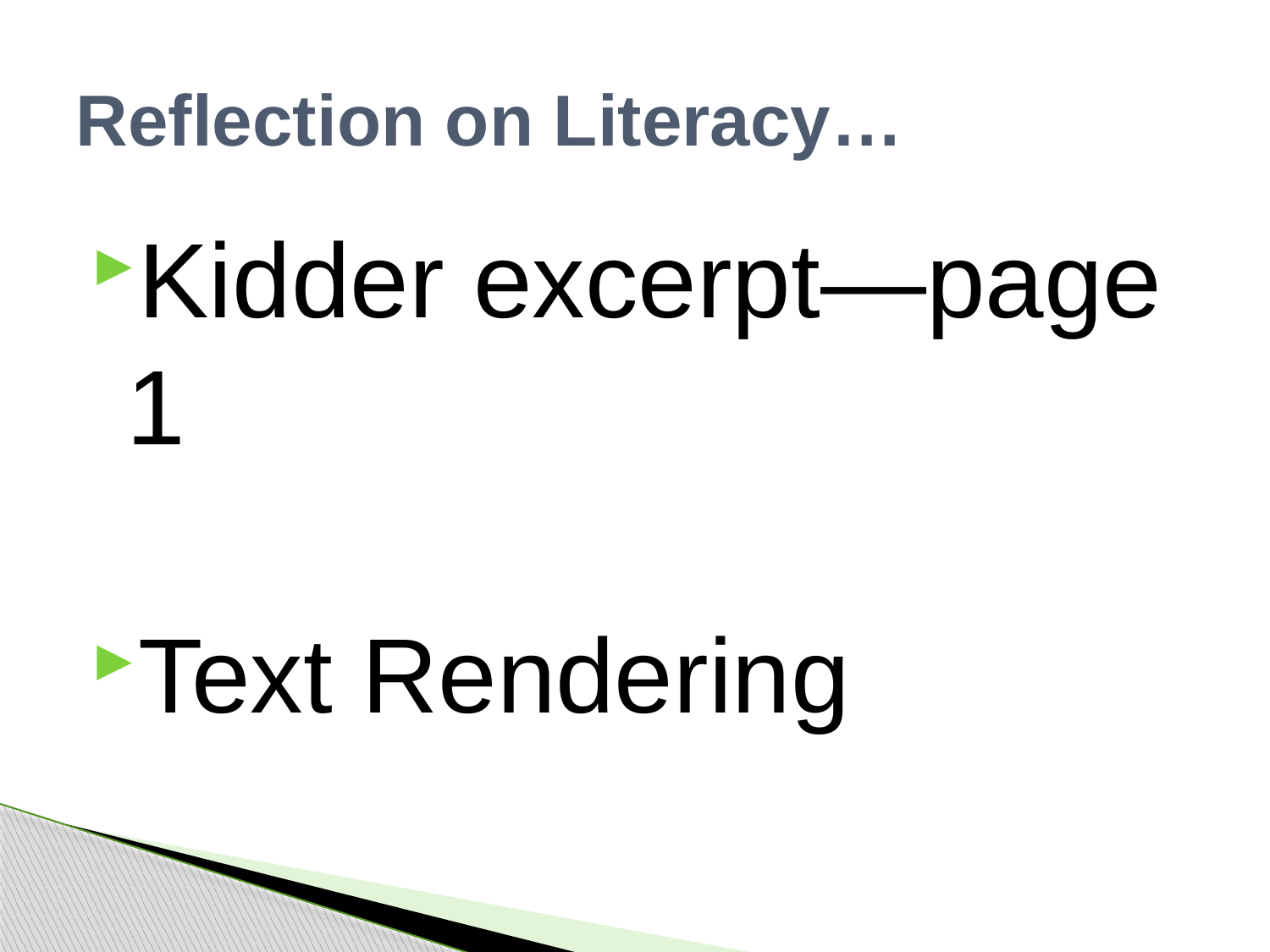

# Reflection on Literacy…
Kidder excerpt—page 1

Text Rendering